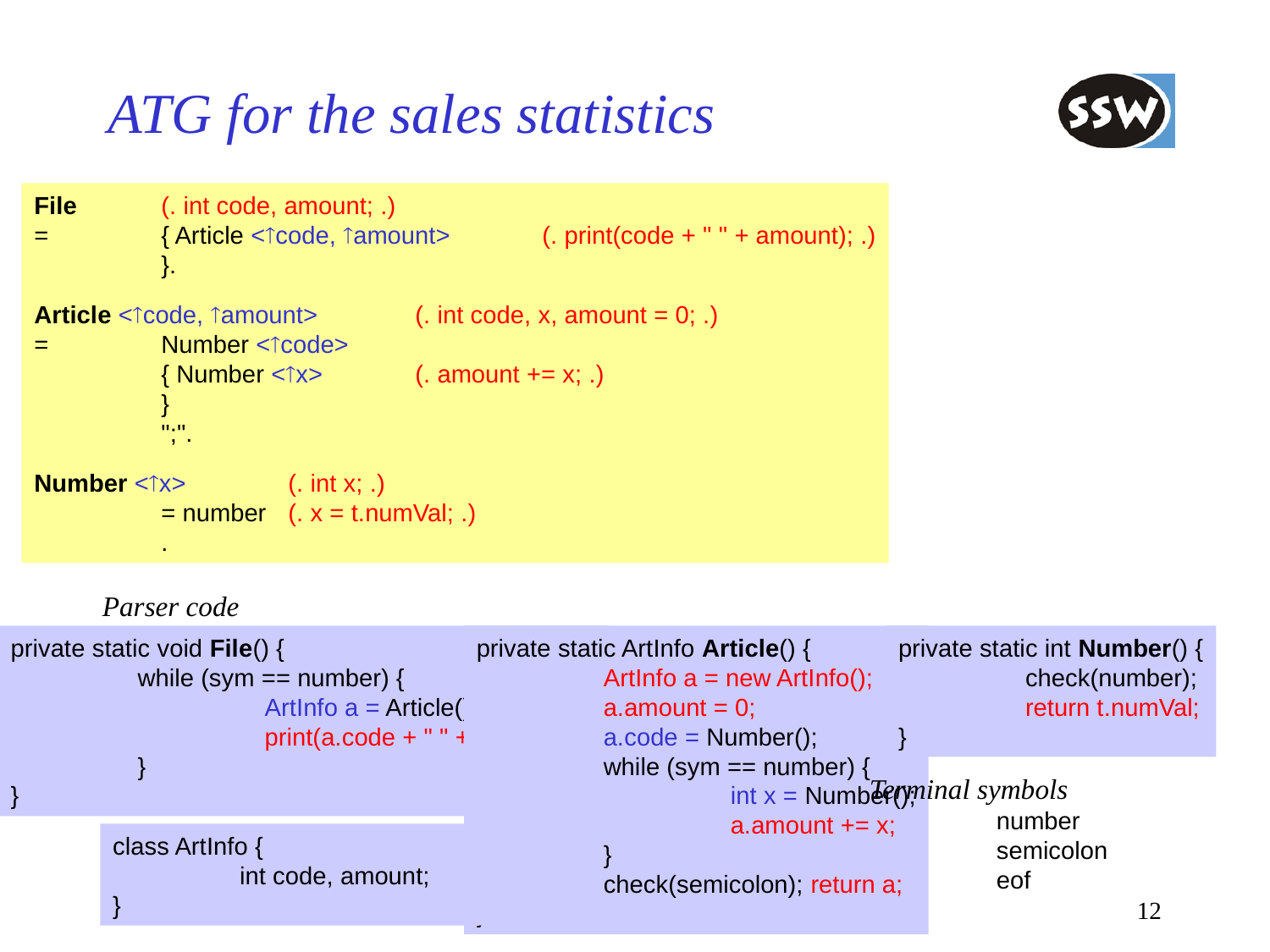

# ATG for the sales statistics
File	(. int code, amount; .)
=	{ Article <↑code, ↑amount>	(. print(code + " " + amount); .)
	}.

Article <↑code, ↑amount>	(. int code, x, amount = 0; .)
=	Number <↑code>
	{ Number <↑x>	(. amount += x; .)
	}
	";".

Number <↑x>	(. int x; .)
	= number	(. x = t.numVal; .)
	.
Parser code
private static void File() {
	while (sym == number) {
		ArtInfo a = Article();
		print(a.code + " " + a.amount);
	}
}
private static ArtInfo Article() {
	ArtInfo a = new ArtInfo();
	a.amount = 0;
	a.code = Number();
	while (sym == number) {
		int x = Number();
		a.amount += x;
	}
	check(semicolon); return a;
}
private static int Number() {
	check(number);
	return t.numVal;
}
Terminal symbols
	number
	semicolon
	eof
class ArtInfo {
	int code, amount;
}
12